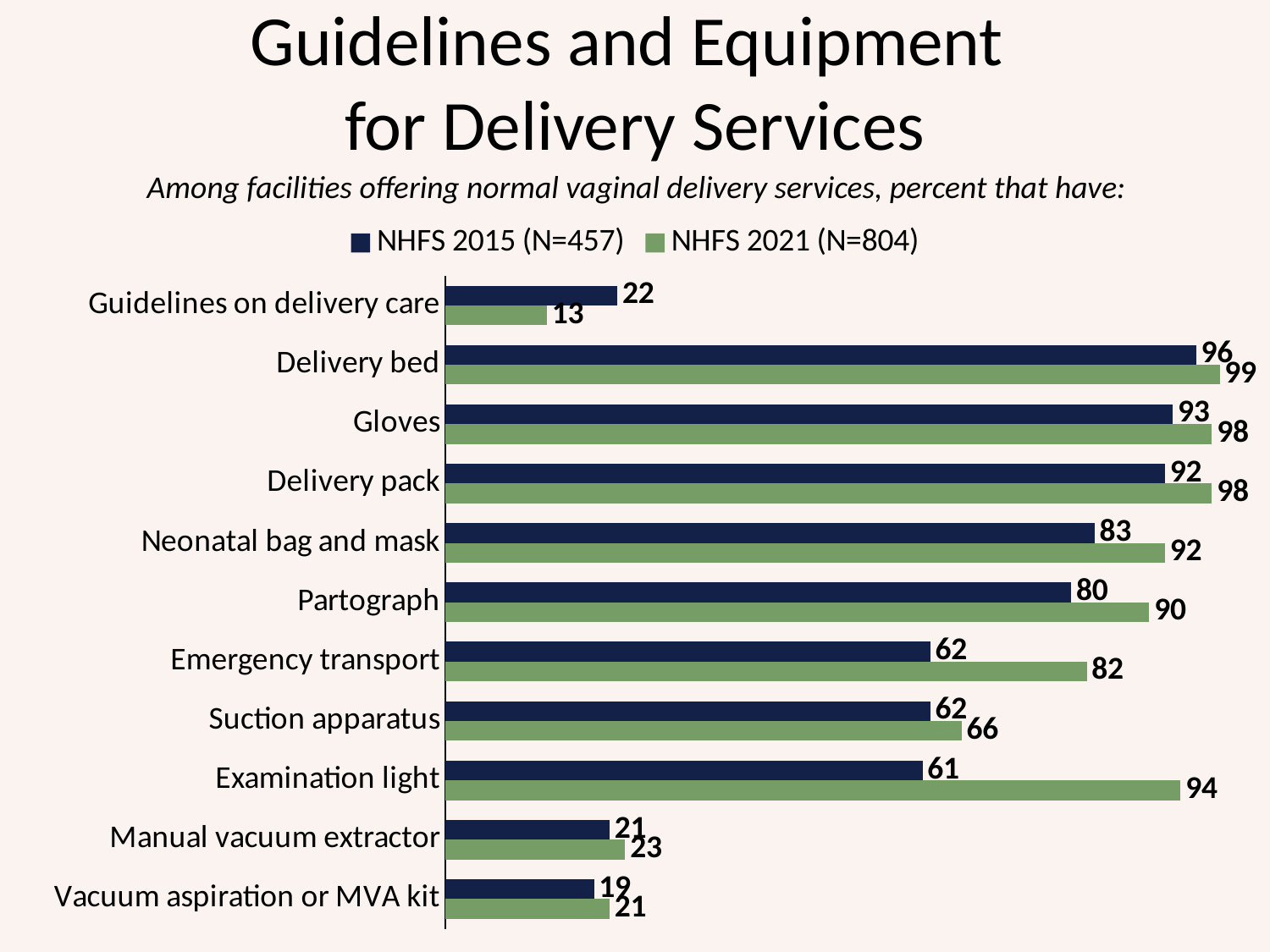

# Guidelines and Equipment for Delivery Services
Among facilities offering normal vaginal delivery services, percent that have:

### Chart

| Category | NHFS 2021 (N=804) | NHFS 2015 (N=457) |
|---|---|---|
| Vacuum aspiration or MVA kit | 21.0 | 19.0 |
| Manual vacuum extractor | 23.0 | 21.0 |
| Examination light | 94.0 | 61.0 |
| Suction apparatus | 66.0 | 62.0 |
| Emergency transport | 82.0 | 62.0 |
| Partograph | 90.0 | 80.0 |
| Neonatal bag and mask | 92.0 | 83.0 |
| Delivery pack | 98.0 | 92.0 |
| Gloves | 98.0 | 93.0 |
| Delivery bed | 99.0 | 96.0 |
| Guidelines on delivery care | 13.0 | 22.0 |